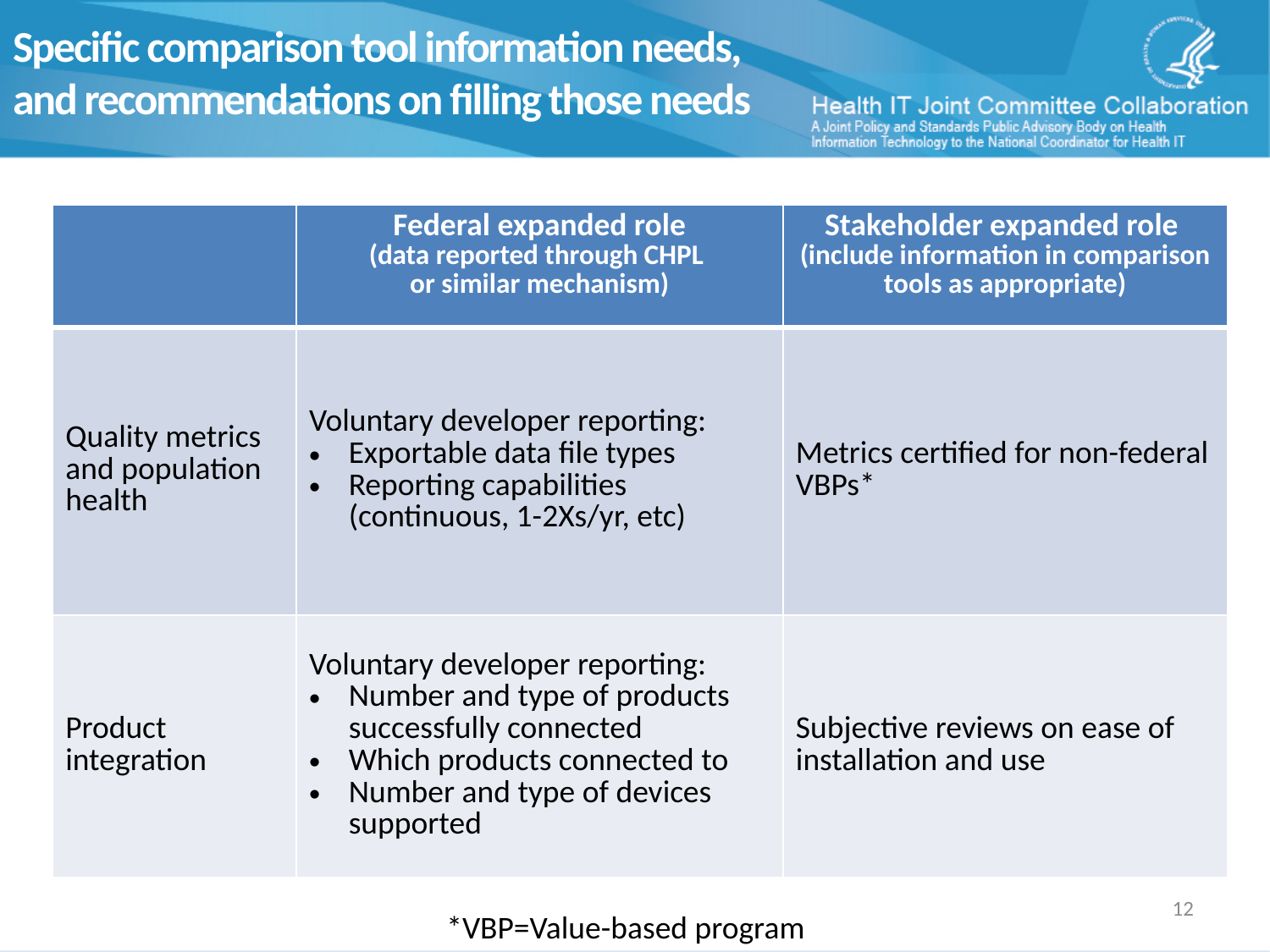

# Specific comparison tool information needs, and recommendations on filling those needs
|  | Federal expanded role (data reported through CHPL or similar mechanism) | Stakeholder expanded role (include information in comparison tools as appropriate) |
| --- | --- | --- |
| Quality metrics and population health | Voluntary developer reporting: Exportable data file types Reporting capabilities (continuous, 1-2Xs/yr, etc) | Metrics certified for non-federal VBPs\* |
| Product integration | Voluntary developer reporting: Number and type of products successfully connected Which products connected to Number and type of devices supported | Subjective reviews on ease of installation and use |
12
*VBP=Value-based program